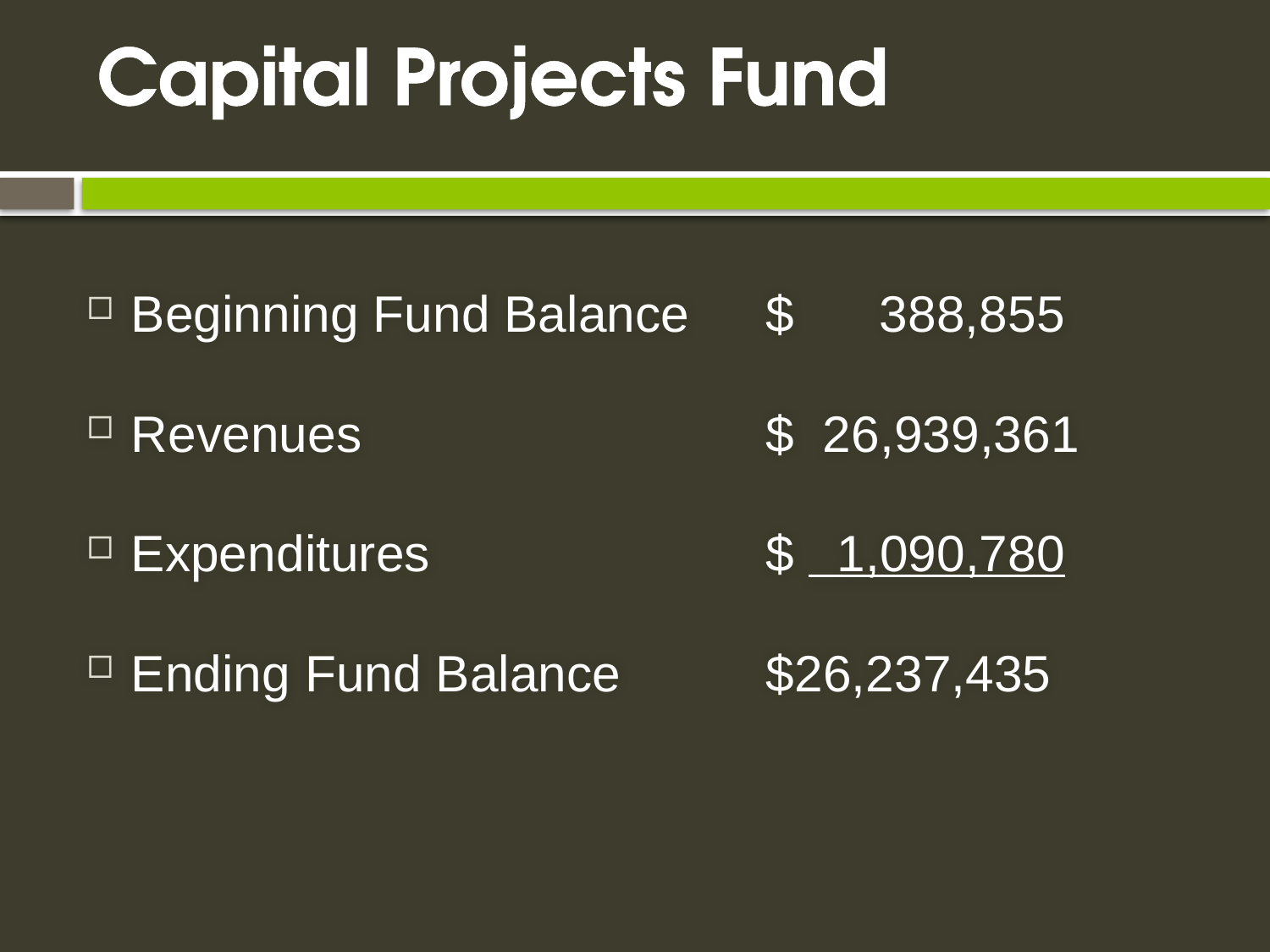

# Capital Projects Fund
Beginning Fund Balance	$      388,855

Revenues				$  26,939,361

Expenditures			$   1,090,780

Ending Fund Balance		$26,237,435